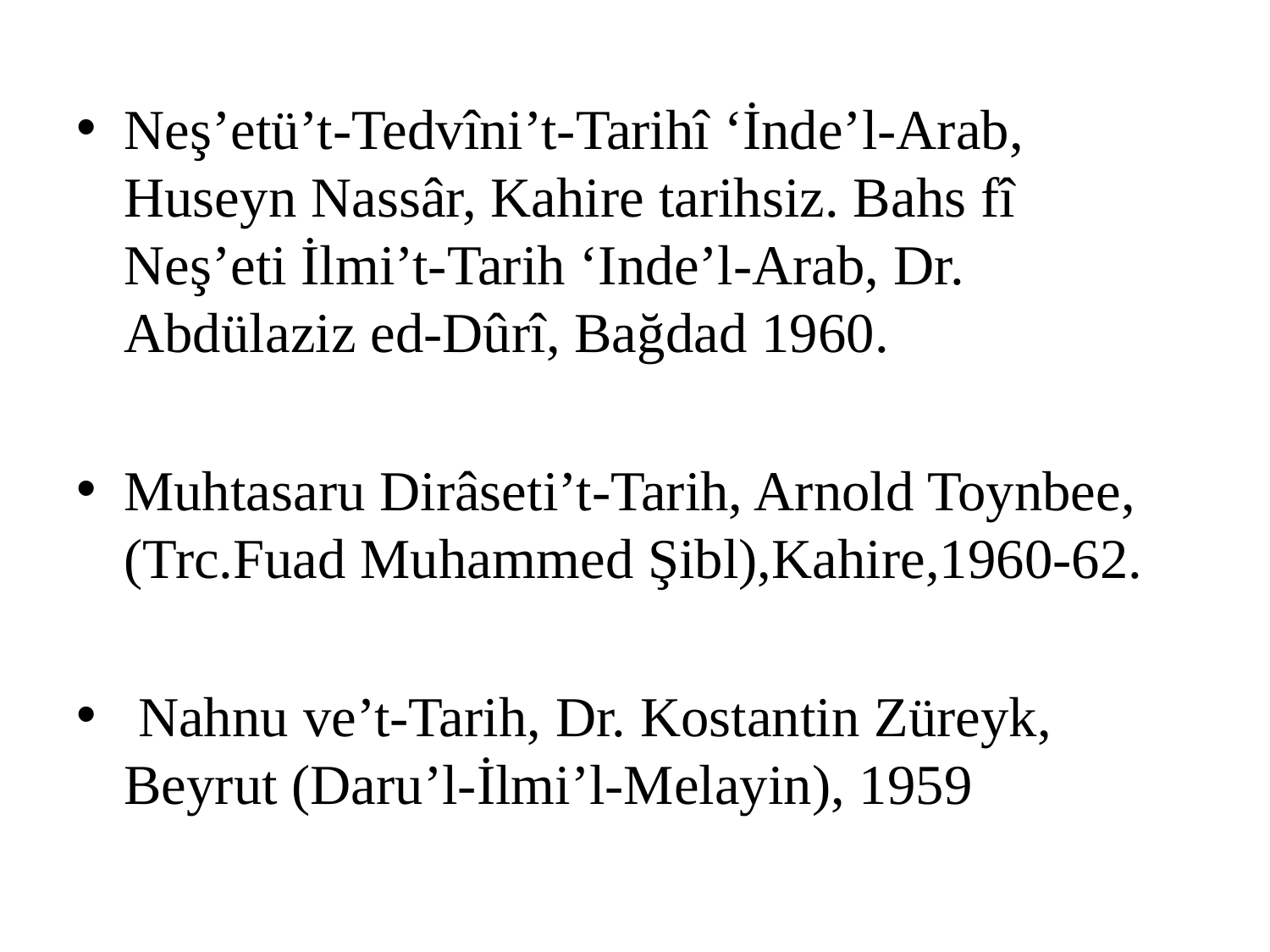

Neş’etü’t-Tedvîni’t-Tarihî ‘İnde’l-Arab, Huseyn Nassâr, Kahire tarihsiz. Bahs fî Neş’eti İlmi’t-Tarih ‘Inde’l-Arab, Dr. Abdülaziz ed-Dûrî, Bağdad 1960.

Muhtasaru Dirâseti’t-Tarih, Arnold Toynbee, (Trc.Fuad Muhammed Şibl),Kahire,1960-62.

 Nahnu ve’t-Tarih, Dr. Kostantin Züreyk, Beyrut (Daru’l-İlmi’l-Melayin), 1959